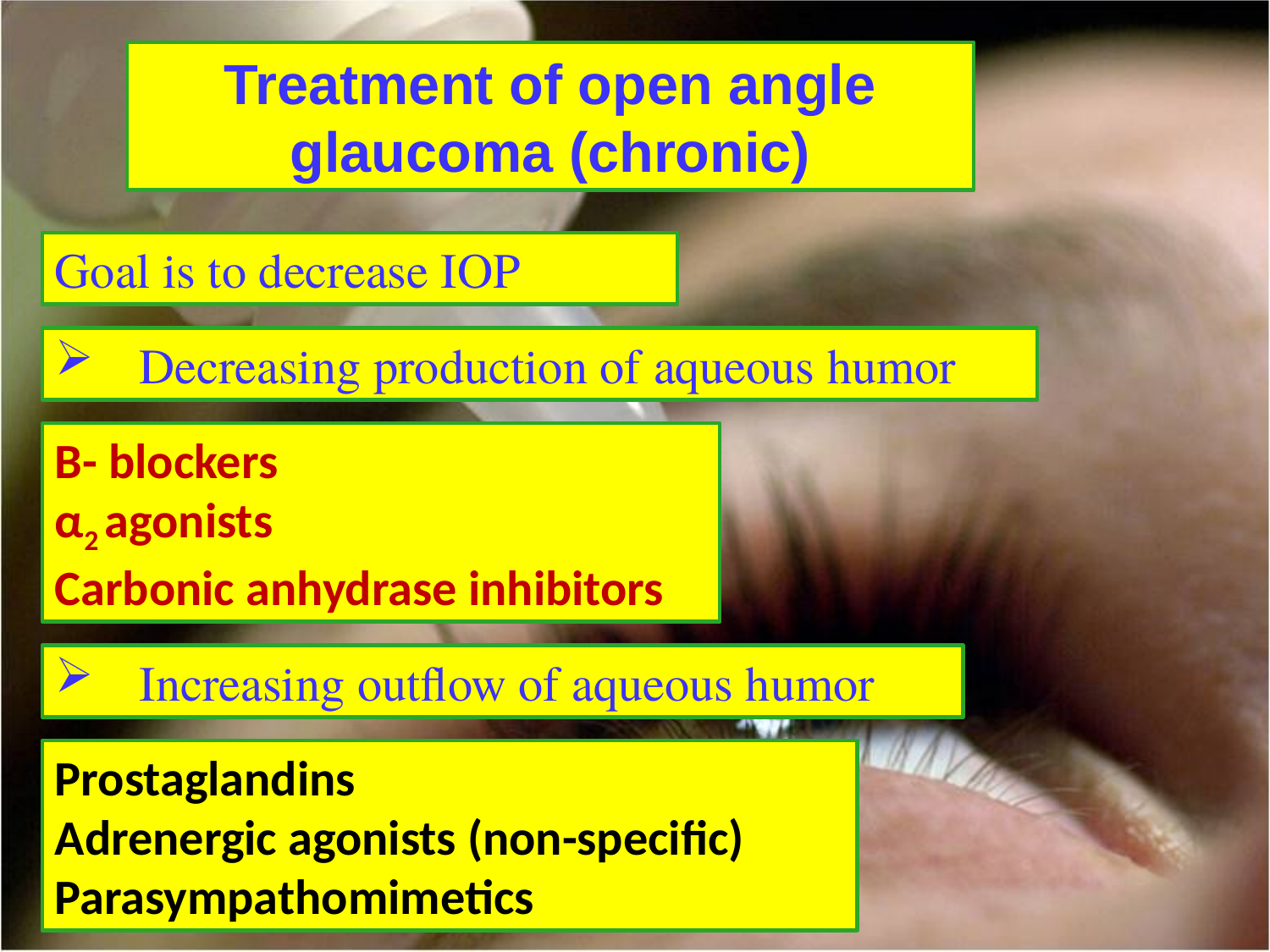

Treatment of open angle glaucoma (chronic)
Goal is to decrease IOP
Decreasing production of aqueous humor
Β- blockers
α2 agonists
Carbonic anhydrase inhibitors
Increasing outflow of aqueous humor
Prostaglandins
Adrenergic agonists (non-specific)
Parasympathomimetics